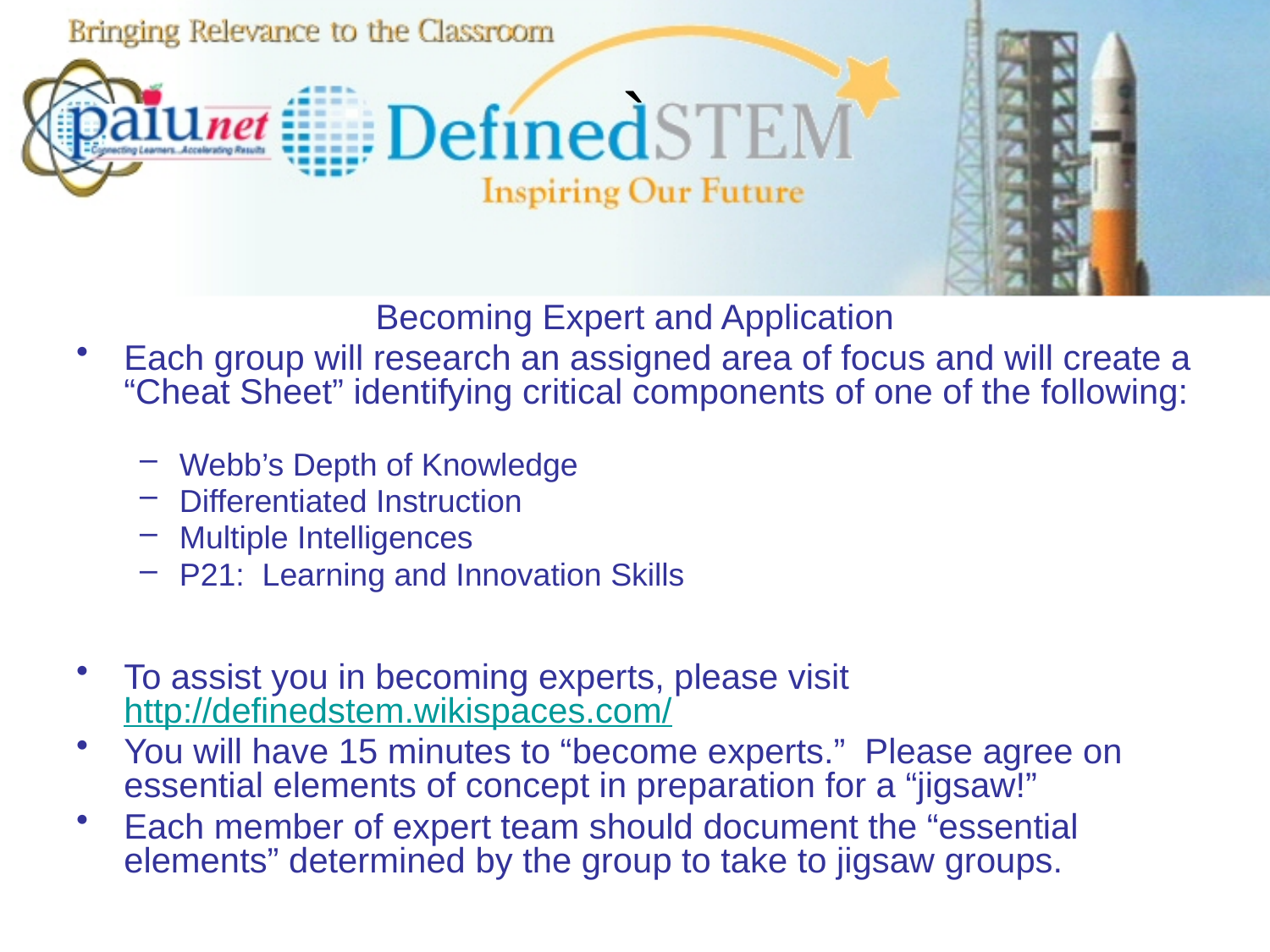

# `
Becoming Expert and Application
Each group will research an assigned area of focus and will create a “Cheat Sheet” identifying critical components of one of the following:
Webb’s Depth of Knowledge
Differentiated Instruction
Multiple Intelligences
P21:  Learning and Innovation Skills

To assist you in becoming experts, please visit http://definedstem.wikispaces.com/
You will have 15 minutes to “become experts.”  Please agree on essential elements of concept in preparation for a “jigsaw!”
Each member of expert team should document the “essential elements” determined by the group to take to jigsaw groups.